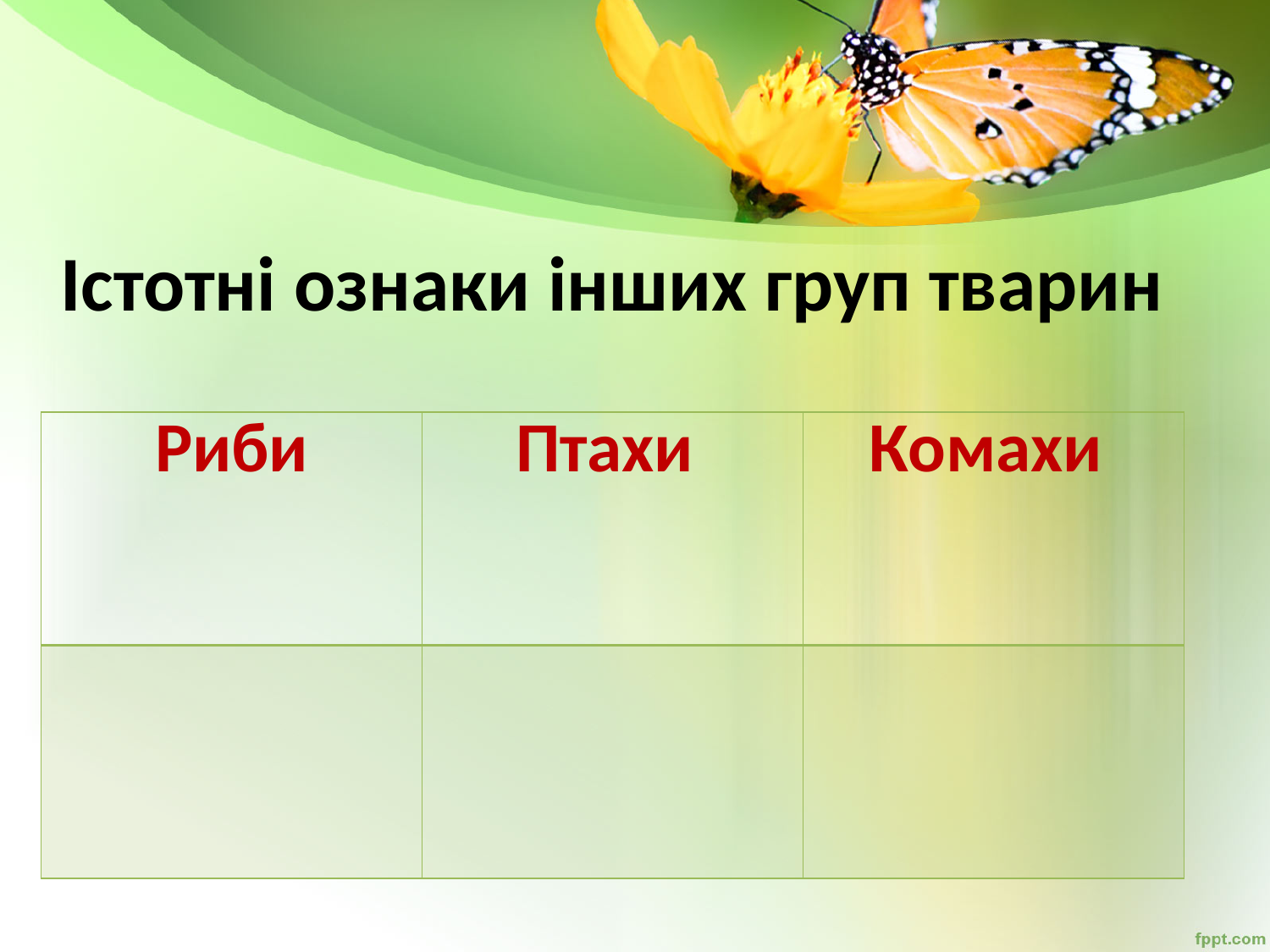

# Істотні ознаки інших груп тварин
| Риби | Птахи | Комахи |
| --- | --- | --- |
|  |  |  |